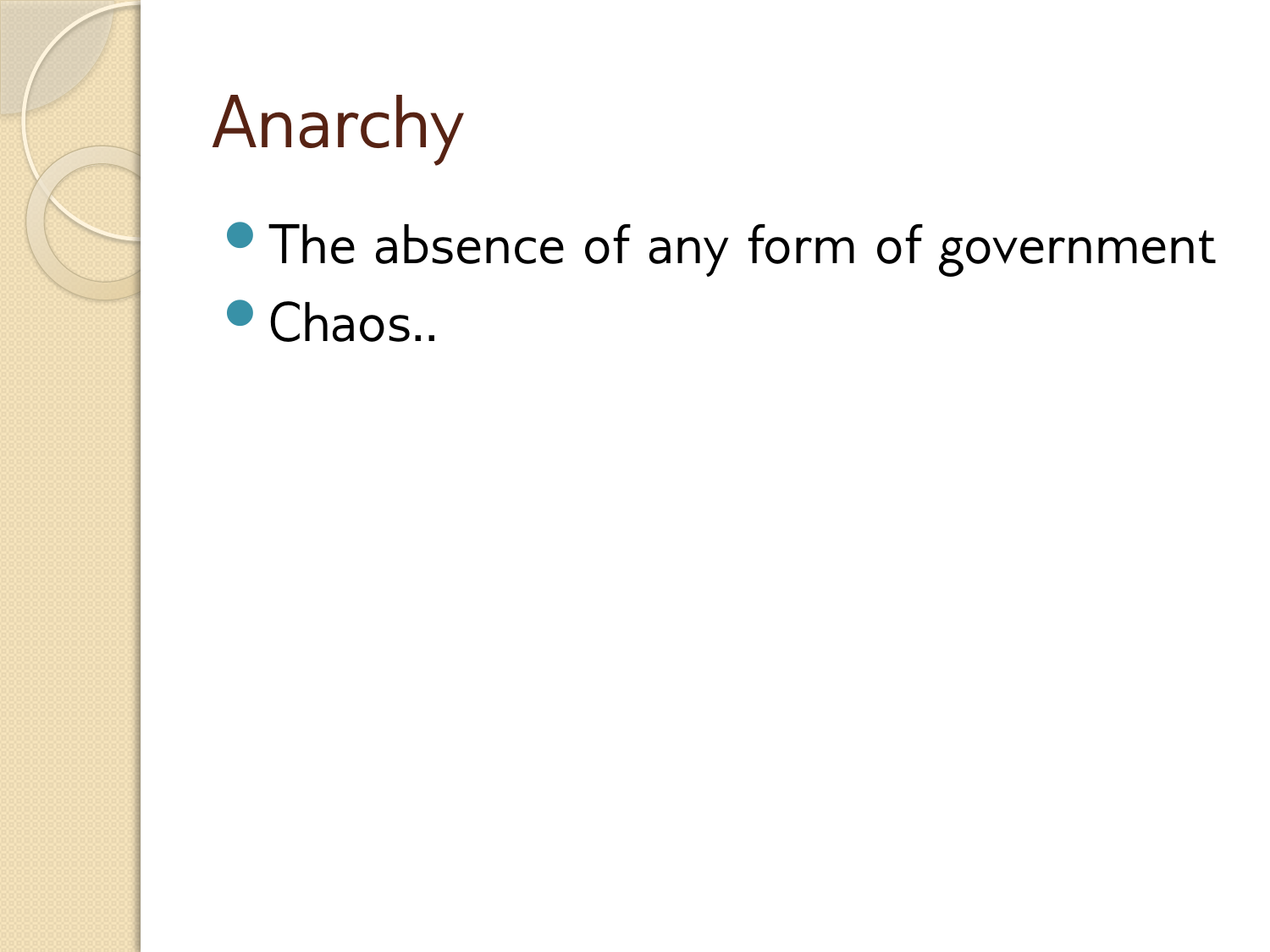

# Anarchy
The absence of any form of government
Chaos..